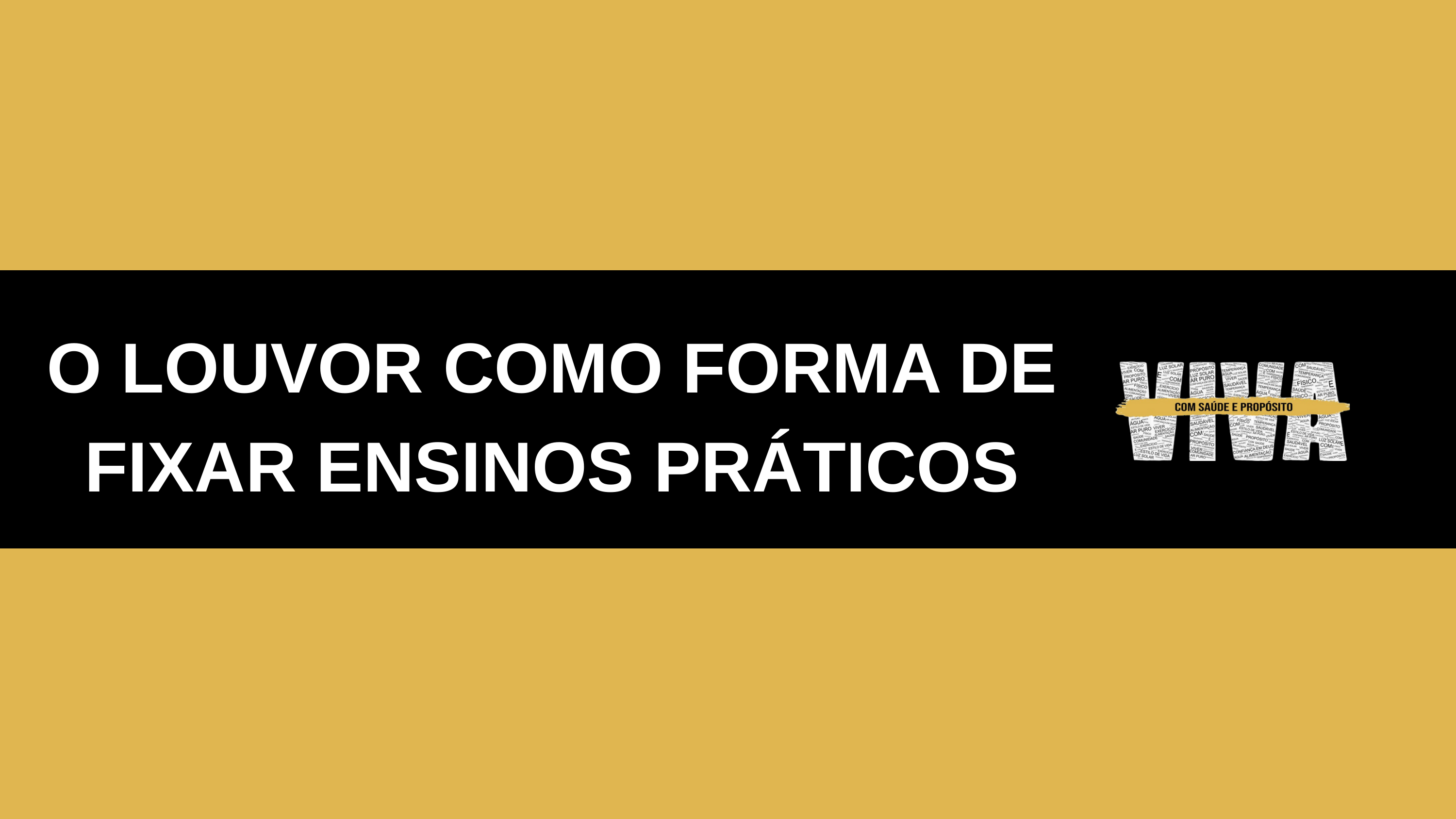

O LOUVOR COMO FORMA DE FIXAR ENSINOS PRÁTICOS